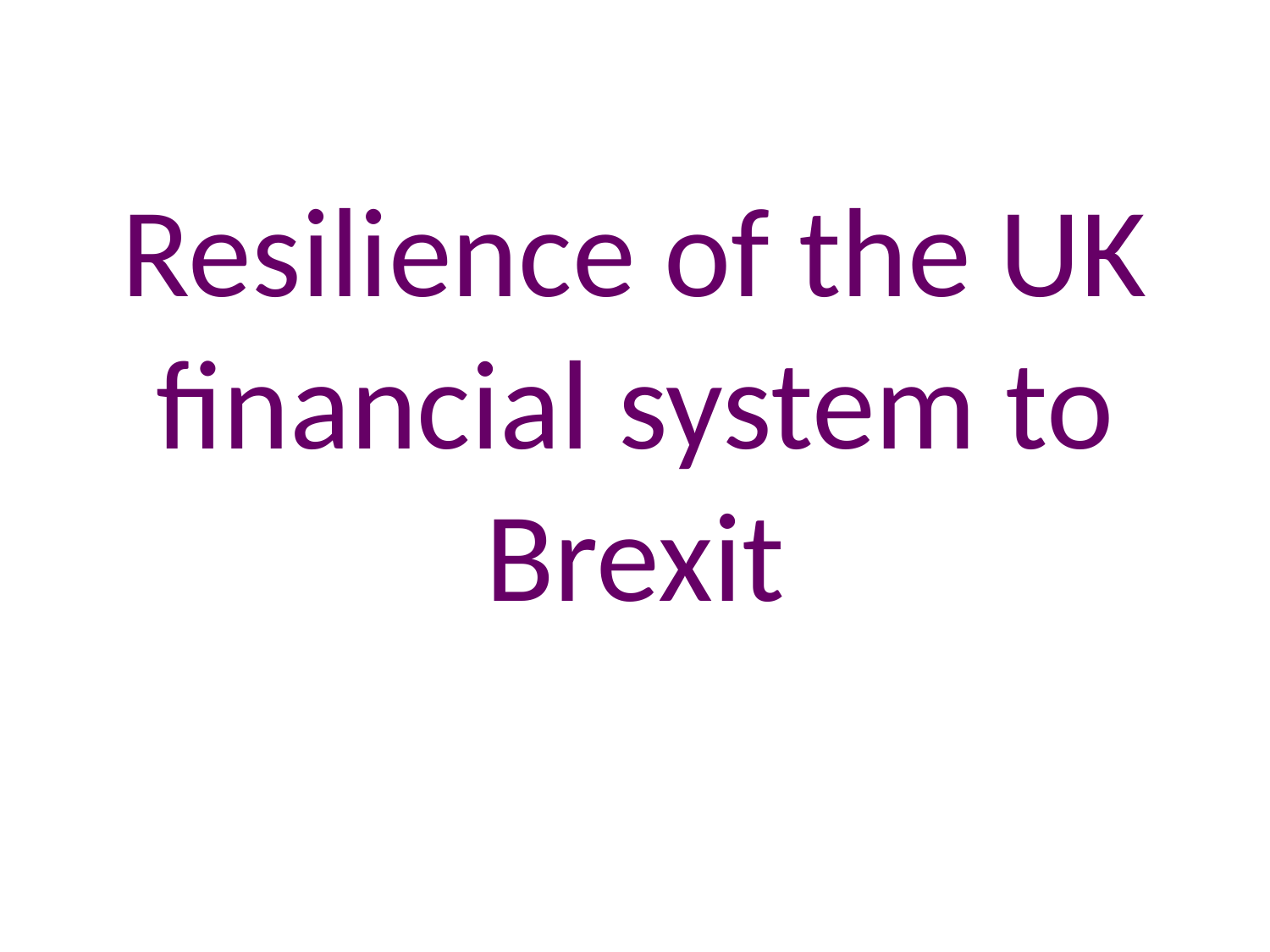

# Resilience of the UK financial system to Brexit